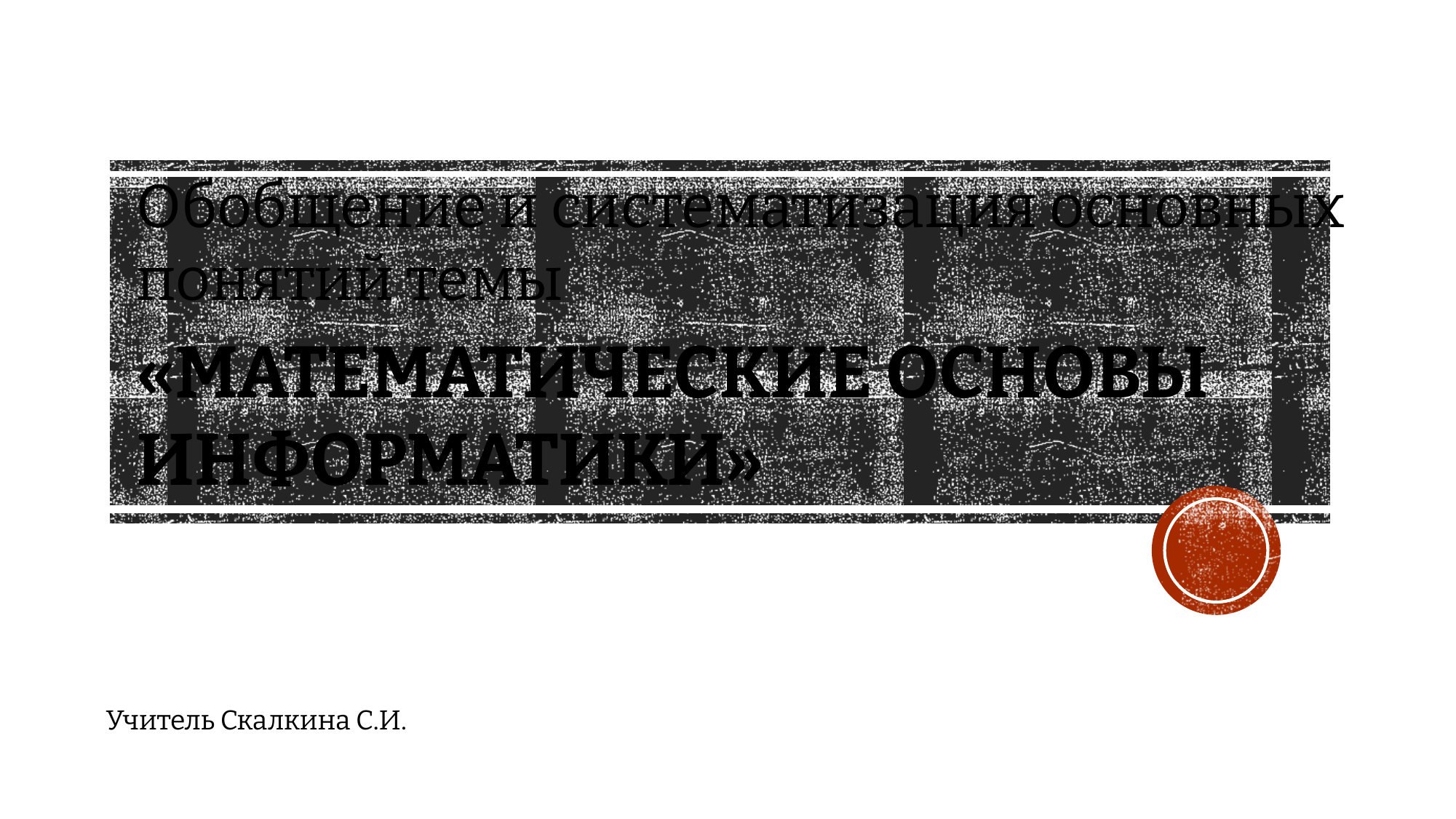

Обобщение и систематизация основных понятий темы
# «Математические основы информатики»
Учитель Скалкина С.И.